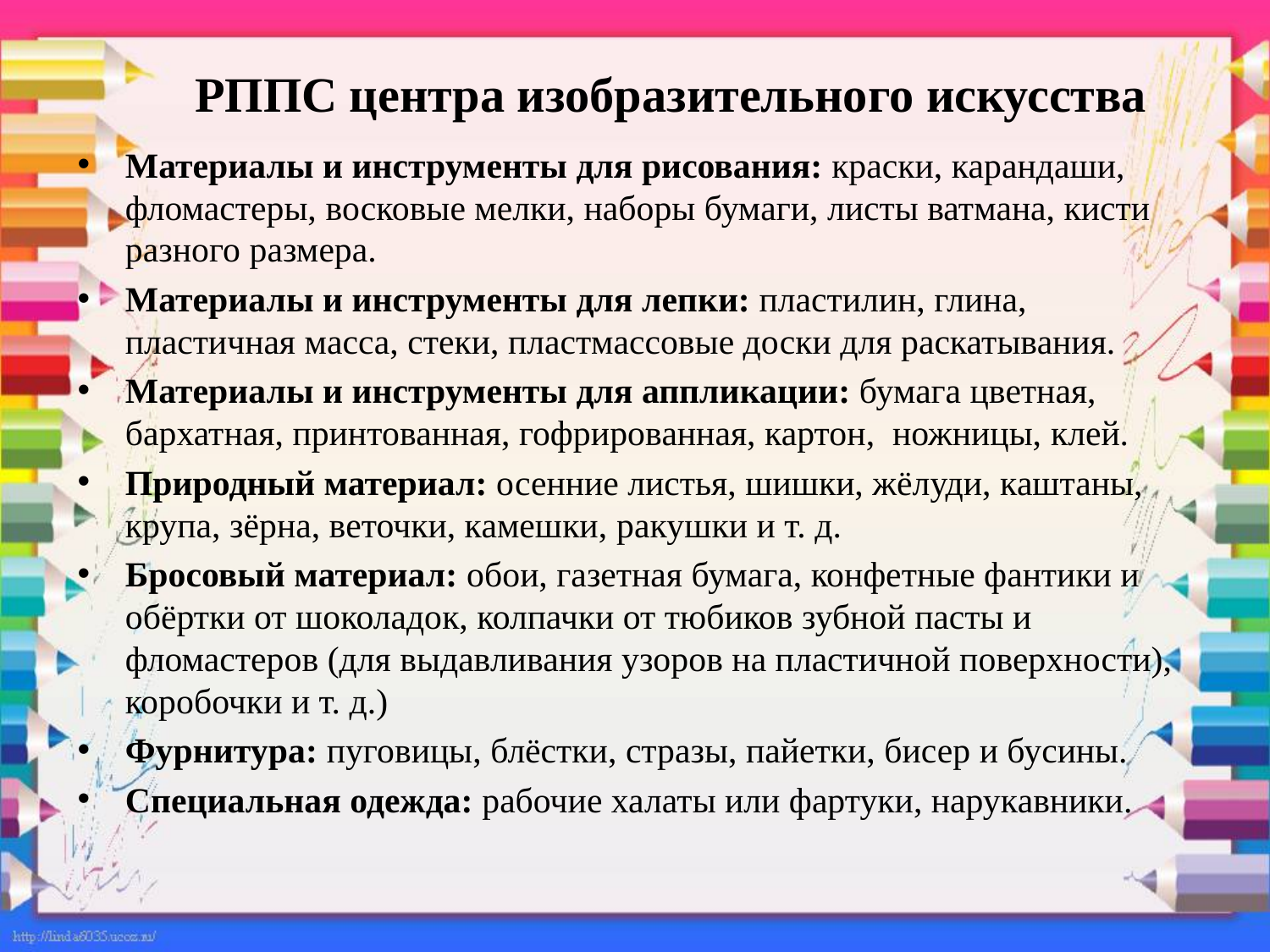

# РППС центра изобразительного искусства
Материалы и инструменты для рисования: краски, карандаши, фломастеры, восковые мелки, наборы бумаги, листы ватмана, кисти разного размера.
Материалы и инструменты для лепки: пластилин, глина, пластичная масса, стеки, пластмассовые доски для раскатывания.
Материалы и инструменты для аппликации: бумага цветная, бархатная, принтованная, гофрированная, картон,  ножницы, клей.
Природный материал: осенние листья, шишки, жёлуди, каштаны, крупа, зёрна, веточки, камешки, ракушки и т. д.
Бросовый материал: обои, газетная бумага, конфетные фантики и обёртки от шоколадок, колпачки от тюбиков зубной пасты и фломастеров (для выдавливания узоров на пластичной поверхности), коробочки и т. д.)
Фурнитура: пуговицы, блёстки, стразы, пайетки, бисер и бусины.
Специальная одежда: рабочие халаты или фартуки, нарукавники.